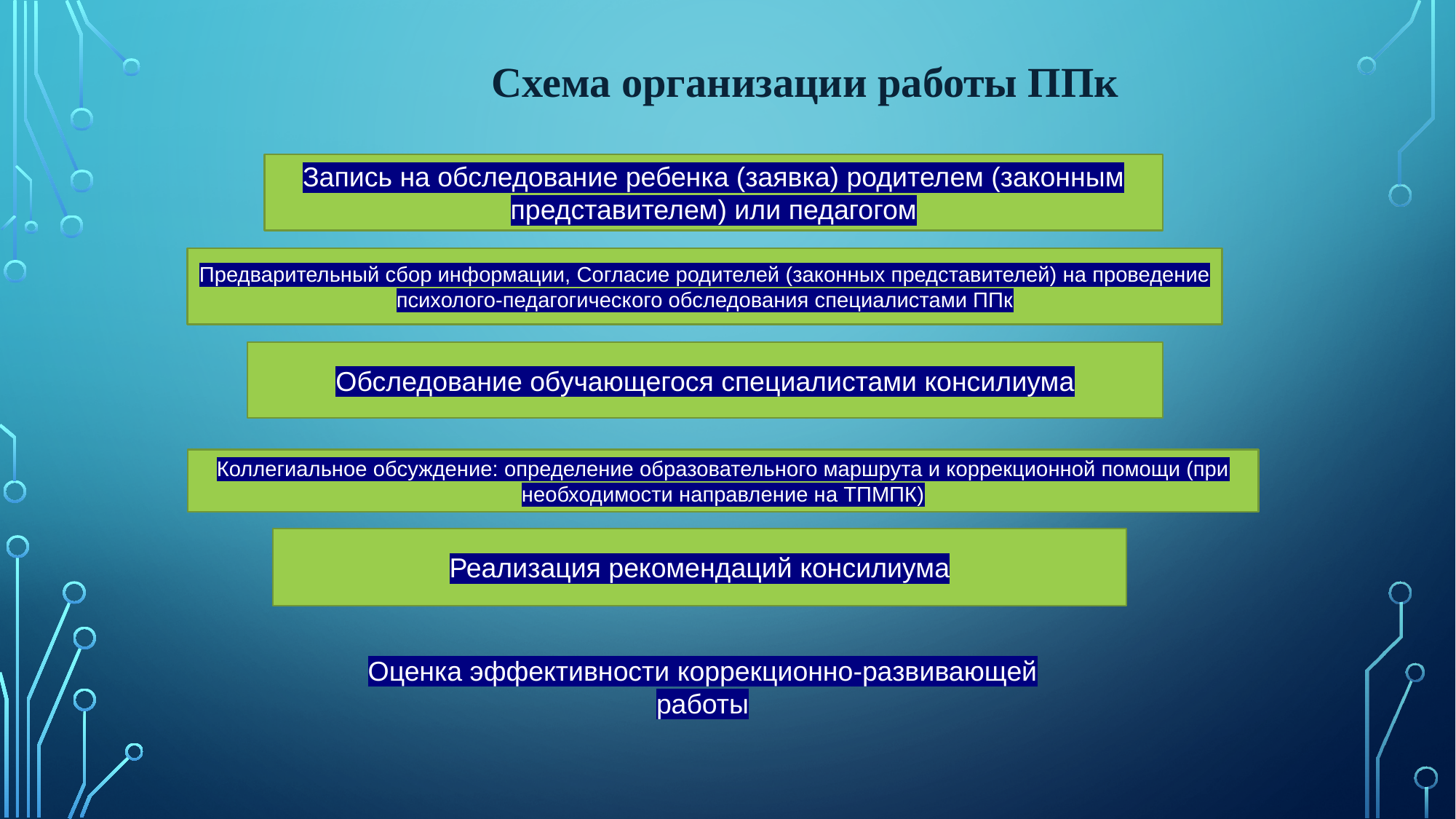

Схема организации работы ППк
Запись на обследование ребенка (заявка) родителем (законным представителем) или педагогом
Предварительный сбор информации, Согласие родителей (законных представителей) на проведение психолого-педагогического обследования специалистами ППк
Обследование обучающегося специалистами консилиума
Коллегиальное обсуждение: определение образовательного маршрута и коррекционной помощи (при необходимости направление на ТПМПК)
Реализация рекомендаций консилиума
Оценка эффективности коррекционно-развивающей работы